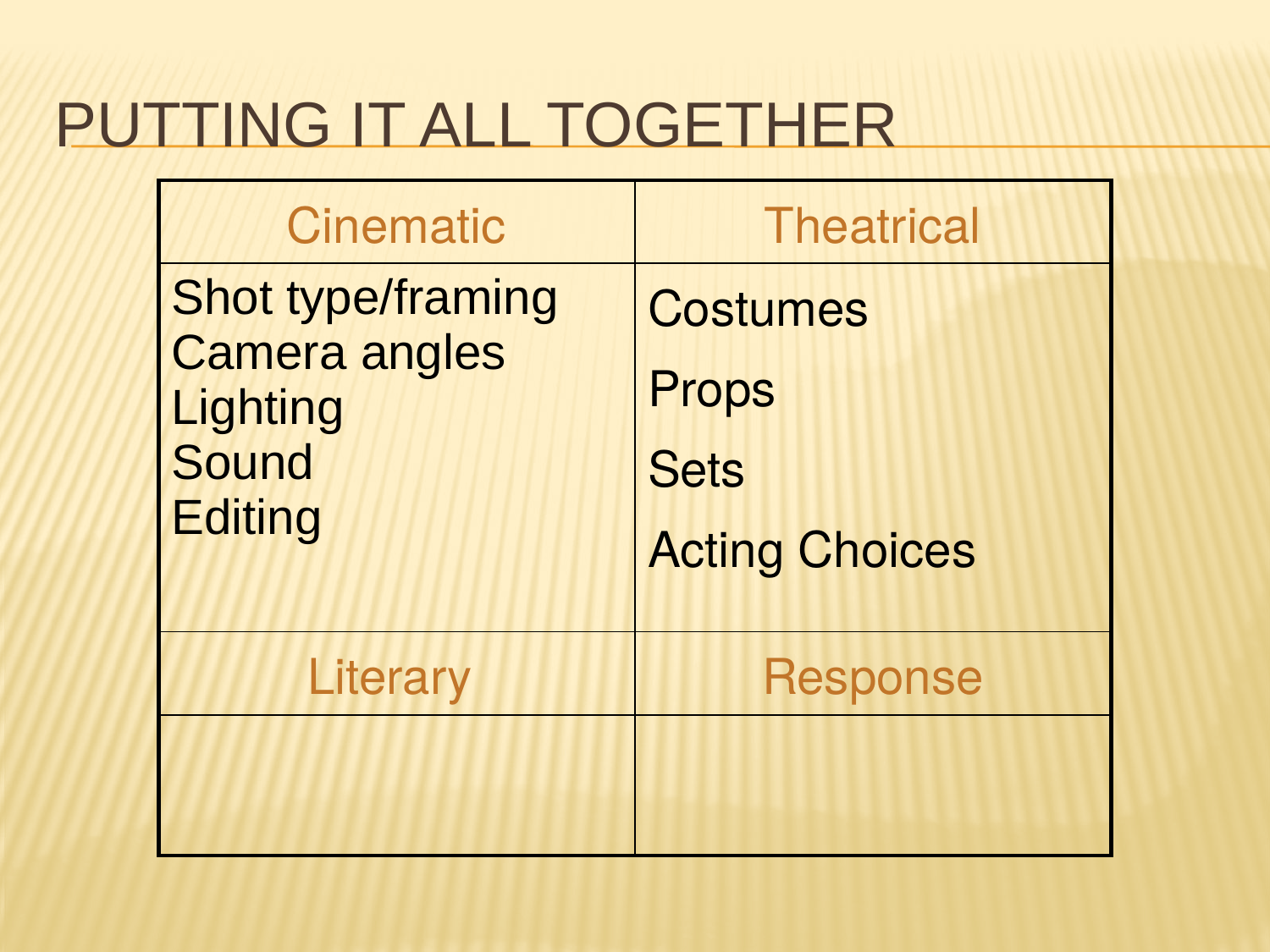

# Putting it all together
| Cinematic | Theatrical |
| --- | --- |
| Shot type/framing Camera angles Lighting Sound Editing | Costumes Props Sets Acting Choices |
| Literary | Response |
|  |  |